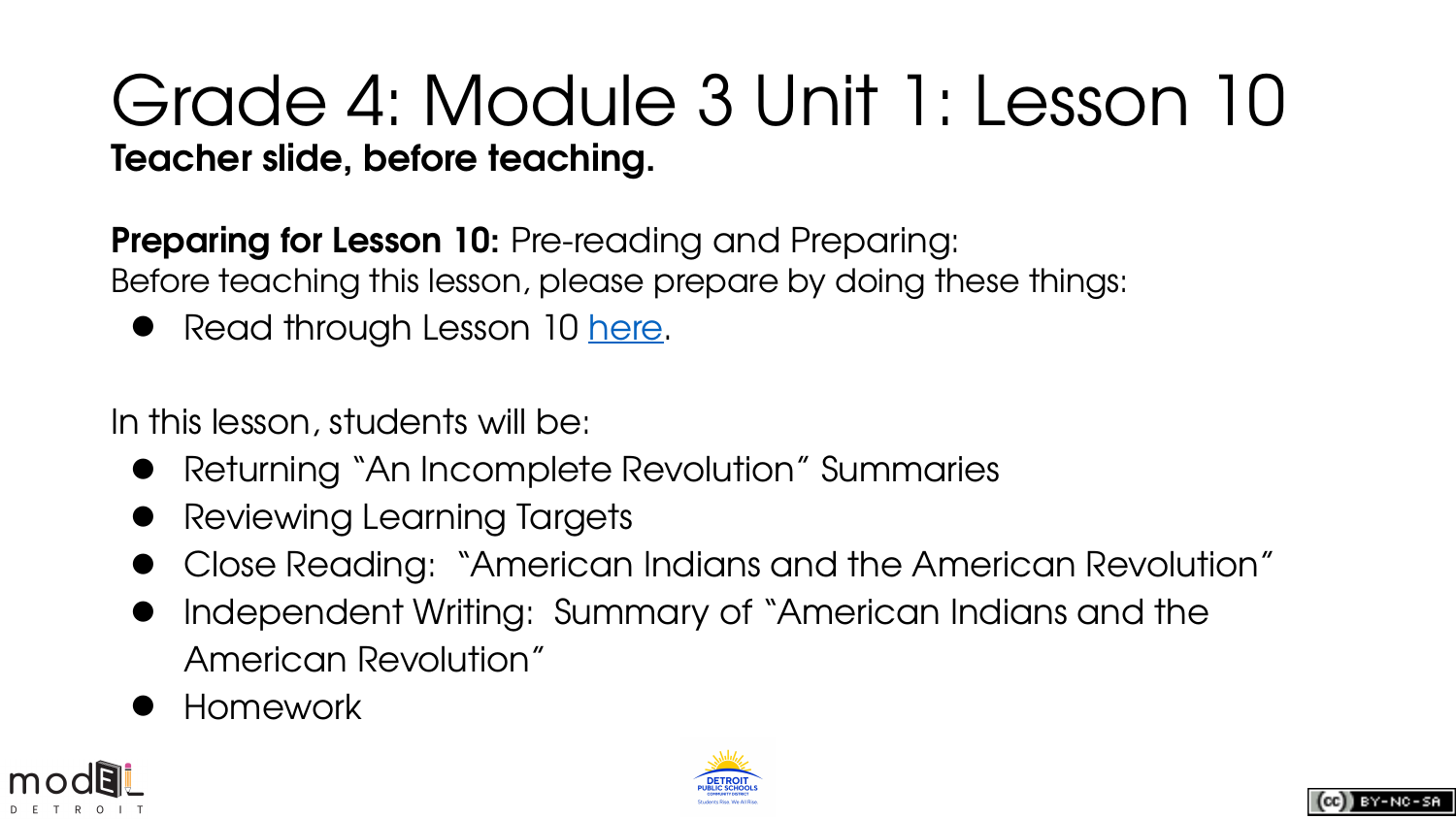

# Grade 4: Module 3 Unit 1: Lesson 10
Teacher slide, before teaching.
Preparing for Lesson 10: Pre-reading and Preparing:
Before teaching this lesson, please prepare by doing these things:
Read through Lesson 10 here.

In this lesson, students will be:
Returning “An Incomplete Revolution” Summaries
Reviewing Learning Targets
Close Reading:  “American Indians and the American Revolution”
Independent Writing:  Summary of “American Indians and the American Revolution”
Homework